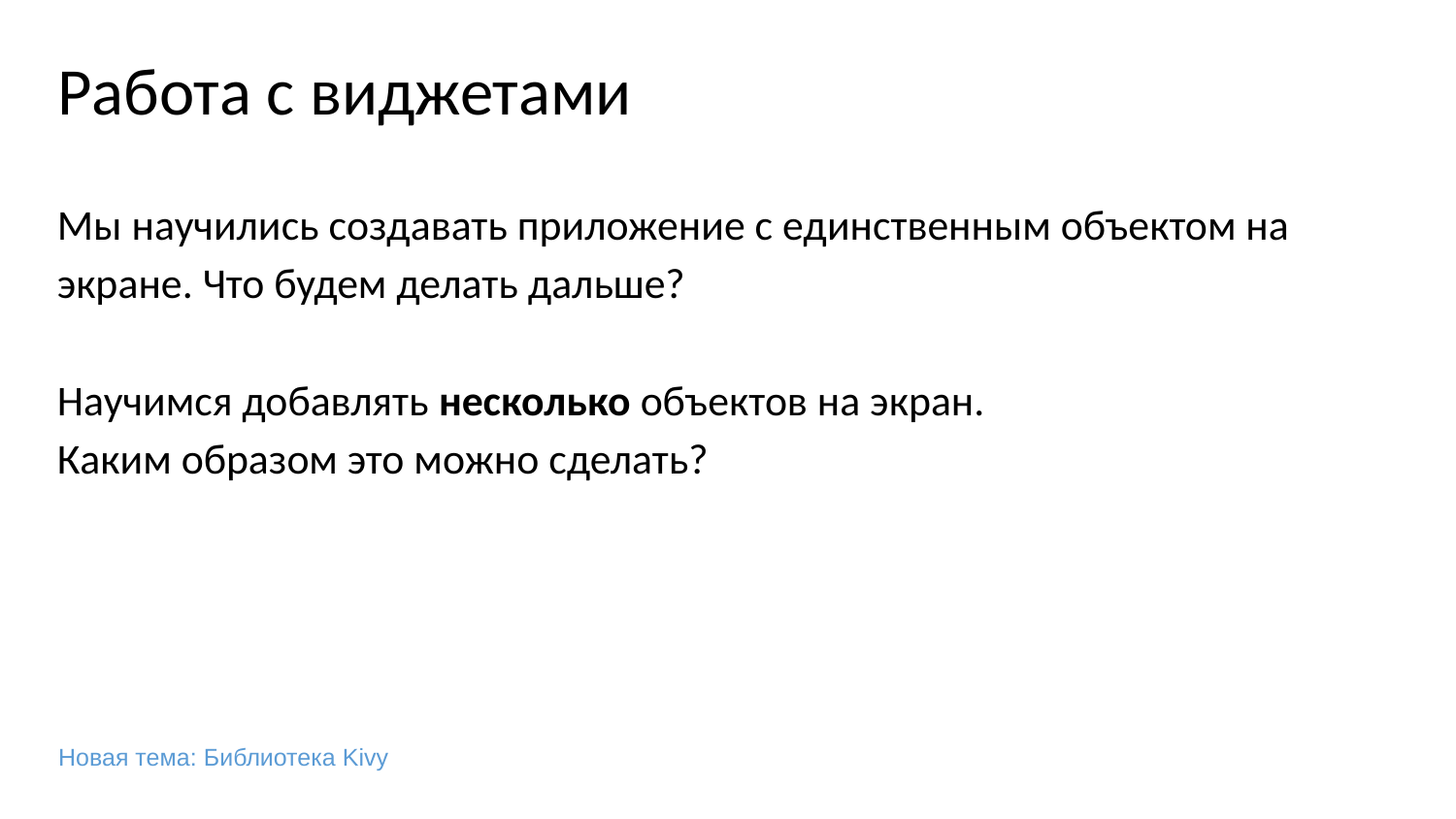

# Работа с виджетами
Мы научились создавать приложение с единственным объектом на экране. Что будем делать дальше?

Научимся добавлять несколько объектов на экран.
Каким образом это можно сделать?
Новая тема: Библиотека Kivy